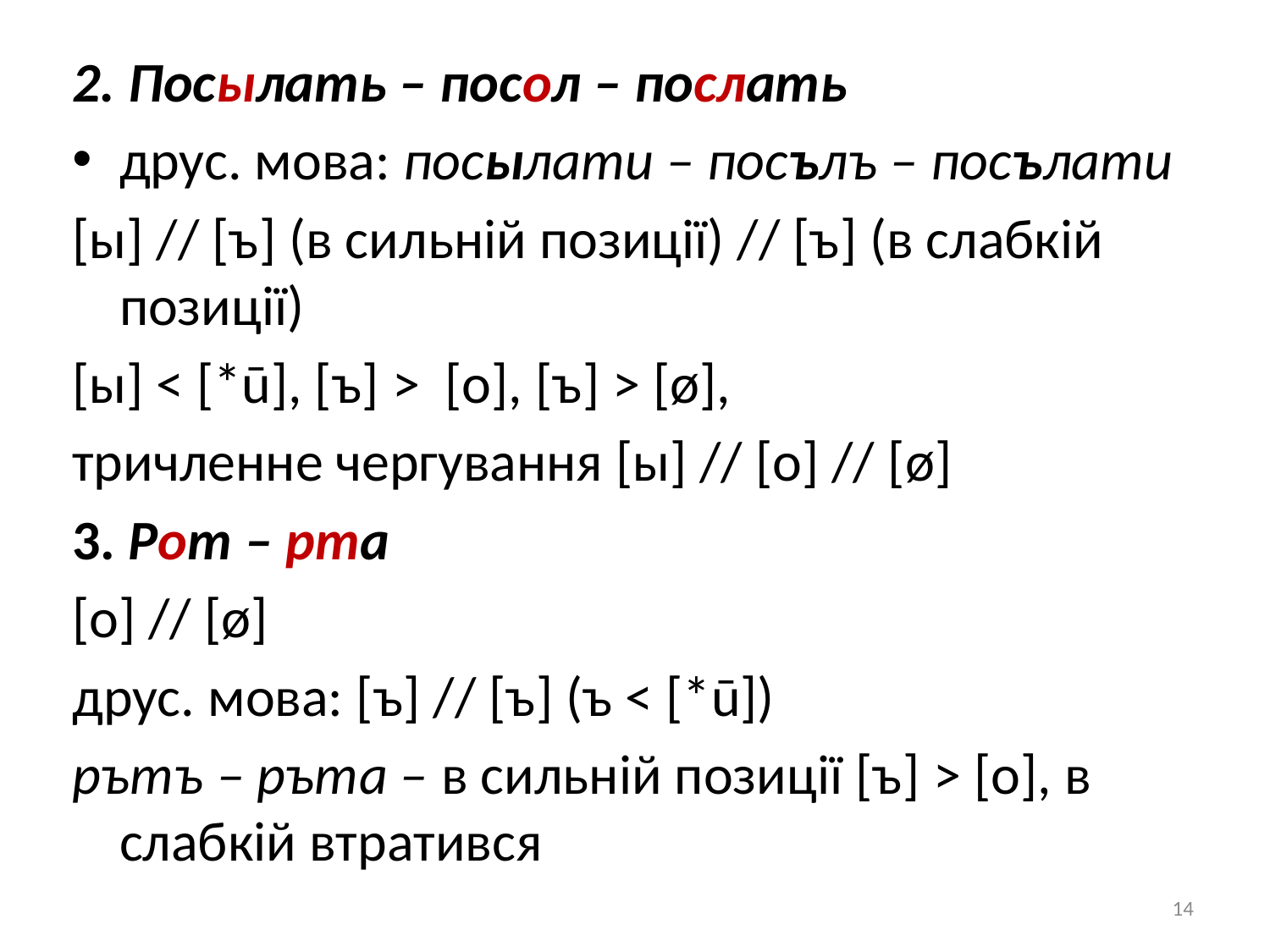

2. Посылать – посол – послать
друс. мова: посылати – посълъ – посълати
[ы] // [ъ] (в сильній позиції) // [ъ] (в слабкій позиції)
[ы] < [*ū], [ъ] >  [o], [ъ] > [ø],
тричленне чергування [ы] // [о] // [ø]
3. Рот – рта
[о] // [ø]
друс. мова: [ъ] // [ъ] (ъ < [*ū])
рътъ – ръта – в сильній позиції [ъ] > [о], в слабкій втратився
14